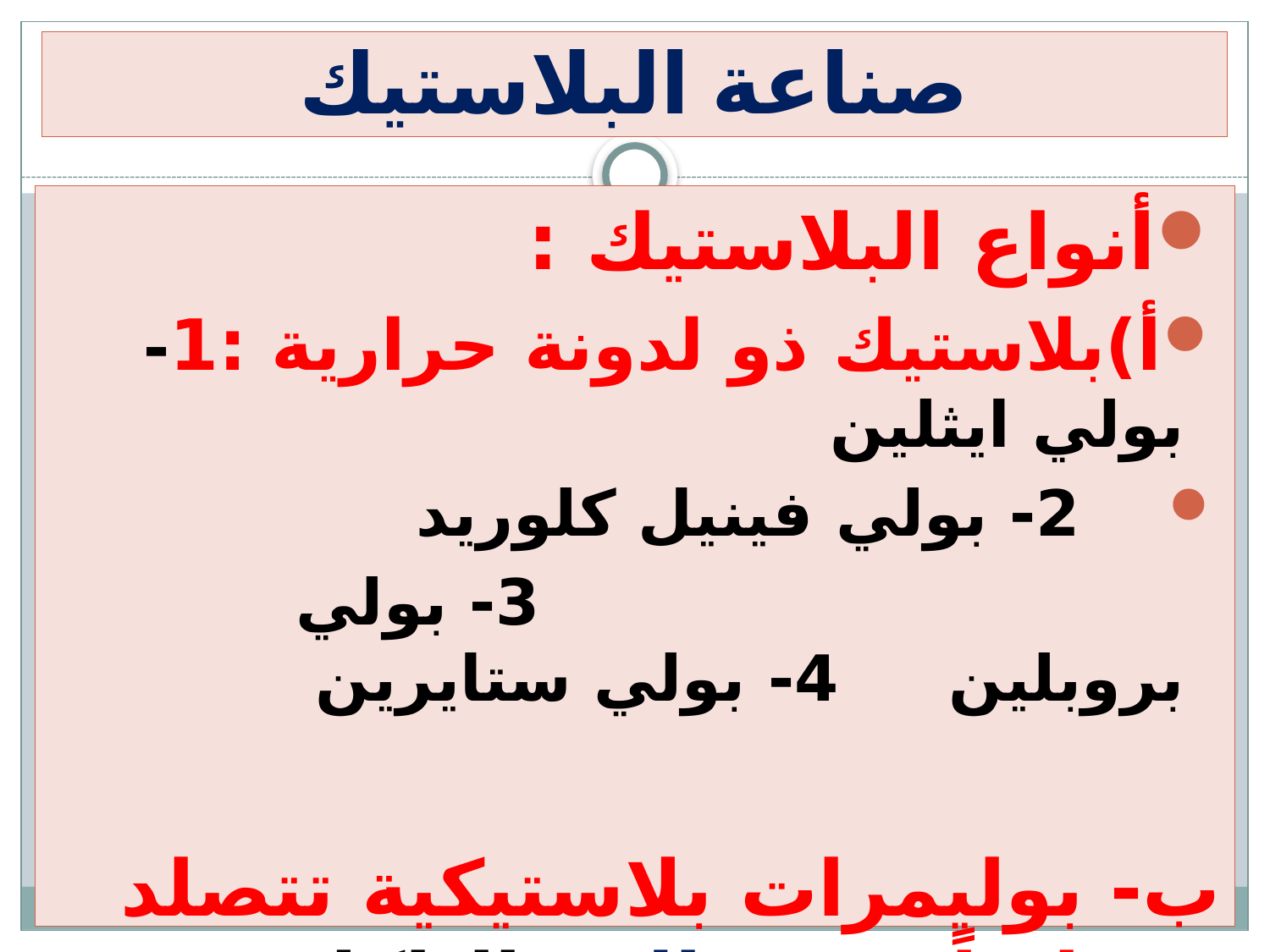

# صناعة البلاستيك
أنواع البلاستيك :
أ)بلاستيك ذو لدونة حرارية :1- بولي ايثلين
    2- بولي فينيل كلوريد
                               3- بولي بروبلين     4- بولي ستايرين

ب- بوليمرات بلاستيكية تتصلد حرارياً :    مثال : الباكلايت .